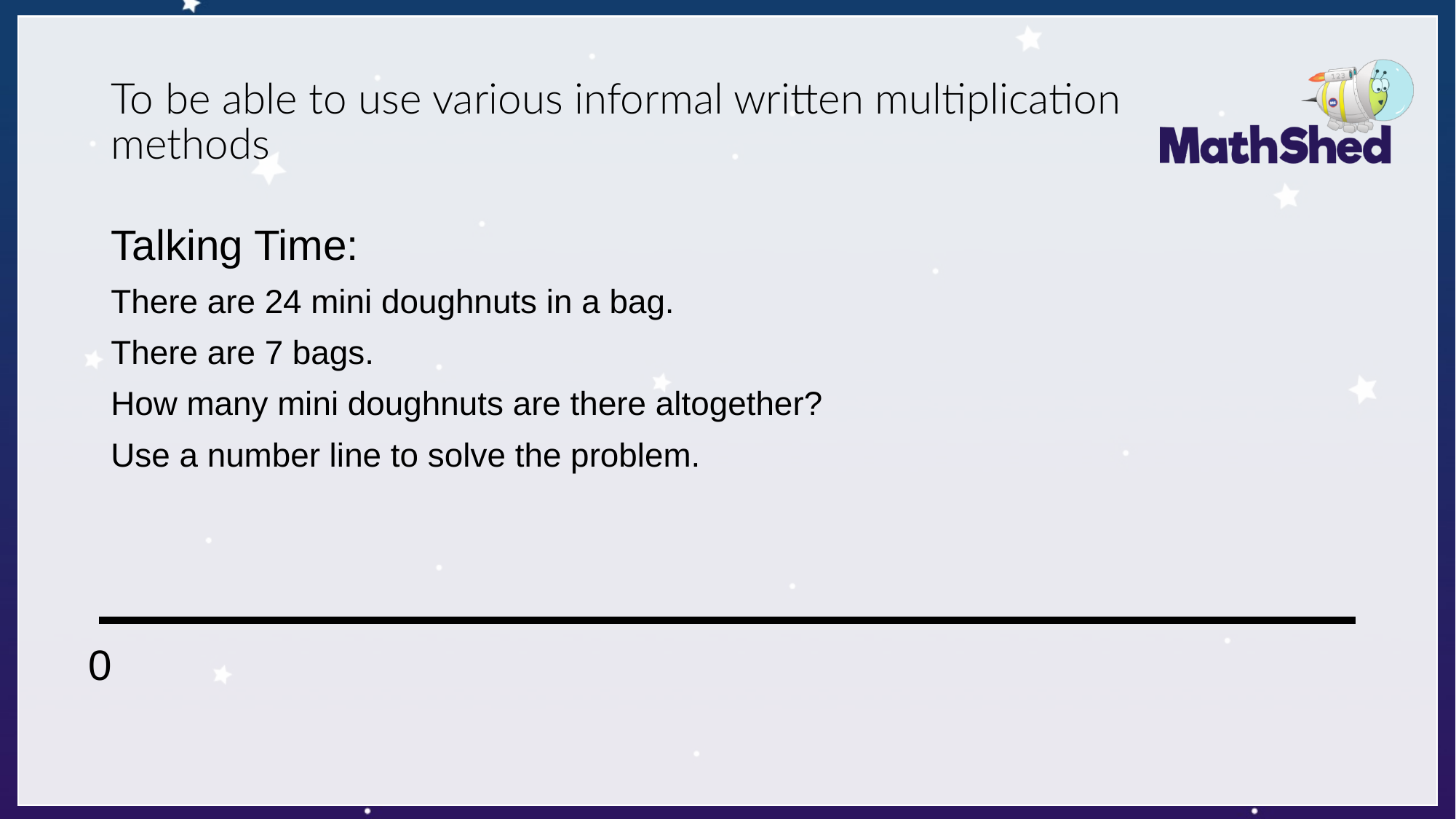

# To be able to use various informal written multiplication methods
Talking Time:
There are 24 mini doughnuts in a bag.
There are 7 bags.
How many mini doughnuts are there altogether?
Use a number line to solve the problem.

0